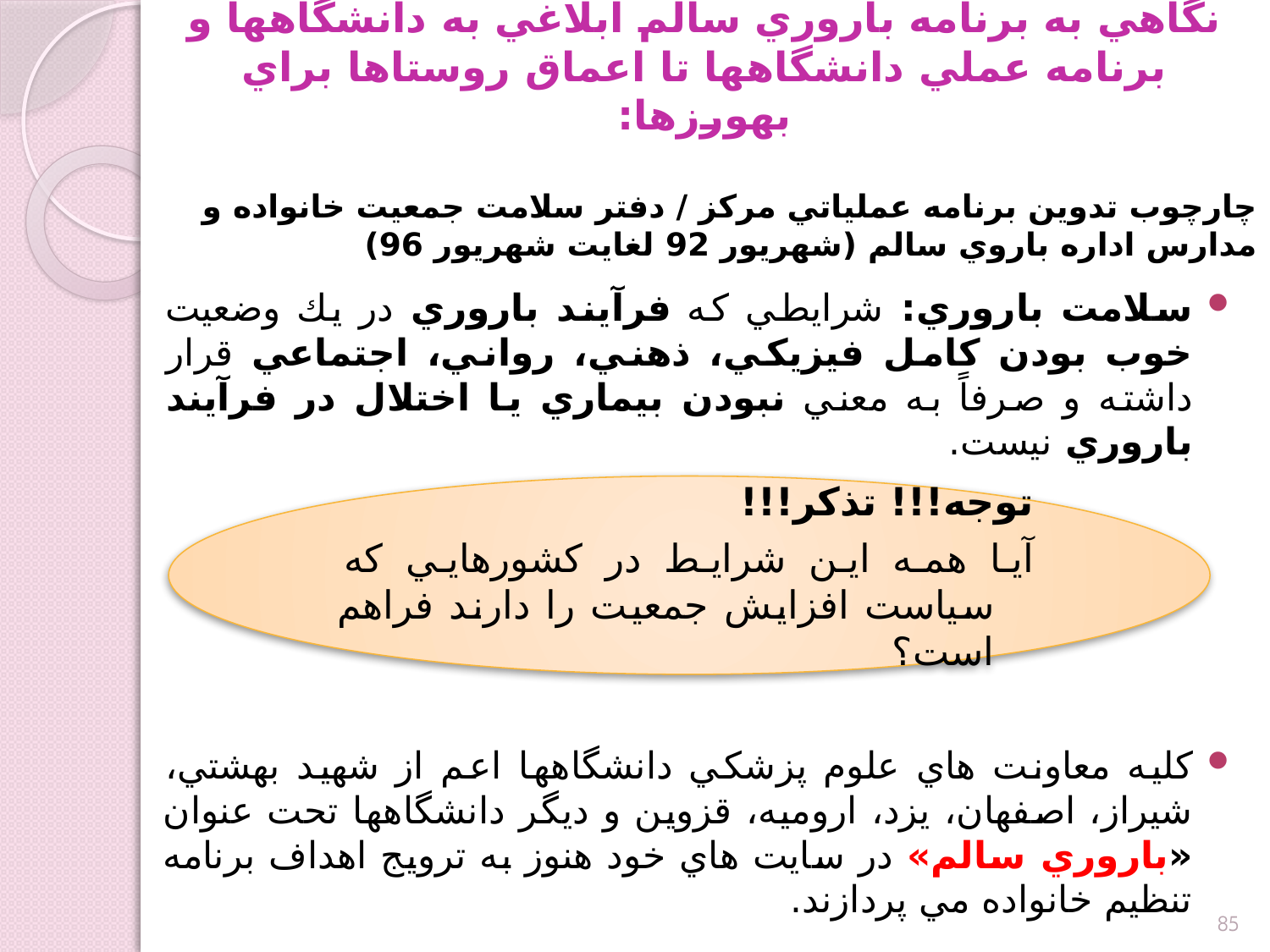

نگاهي به برنامه باروري سالم ابلاغي به دانشگاهها و برنامه عملي دانشگاهها تا اعماق روستاها براي بهورزها:
# چارچوب تدوين برنامه عملياتي مركز / دفتر سلامت جمعيت خانواده و مدارس اداره باروي سالم (شهريور 92 لغايت شهريور 96)
سلامت باروري: شرايطي كه فرآيند باروري در يك وضعيت خوب بودن كامل فيزيكي، ذهني، رواني، اجتماعي قرار داشته و صرفاً به معني نبودن بيماري يا اختلال در فرآيند باروري نيست.

كليه معاونت هاي علوم پزشكي دانشگاهها اعم از شهيد بهشتي، شيراز، اصفهان، يزد، اروميه، قزوين و ديگر دانشگاهها تحت عنوان «باروري سالم» در سايت هاي خود هنوز به ترويج اهداف برنامه تنظيم خانواده مي پردازند.

	توجه!!! تذكر!!!
	آيا همه اين شرايط در كشورهايي كه سياست افزايش جمعيت را دارند فراهم است؟

85